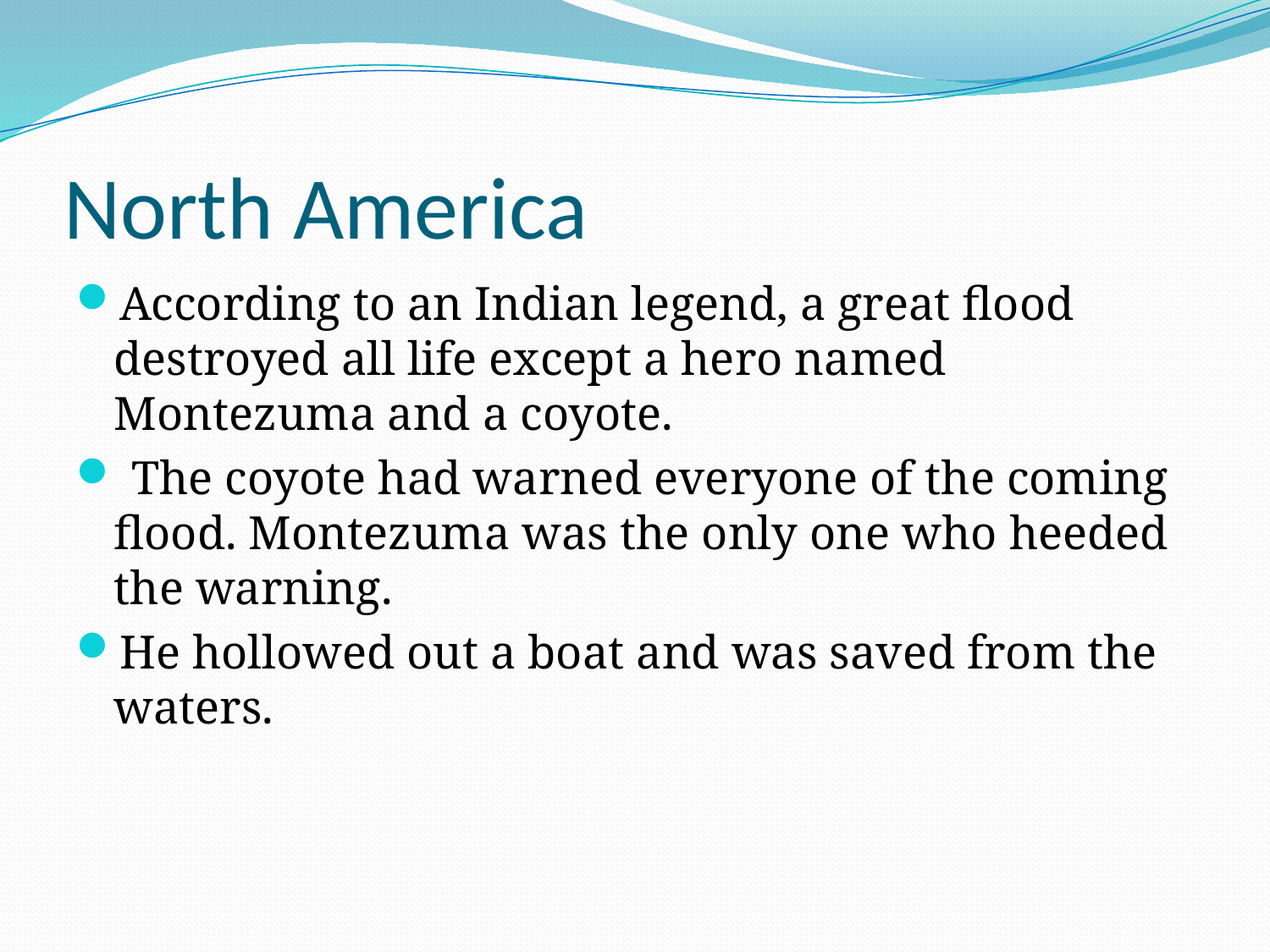

# North America
According to an Indian legend, a great flood destroyed all life except a hero named Montezuma and a coyote.
 The coyote had warned everyone of the coming flood. Montezuma was the only one who heeded the warning.
He hollowed out a boat and was saved from the waters.